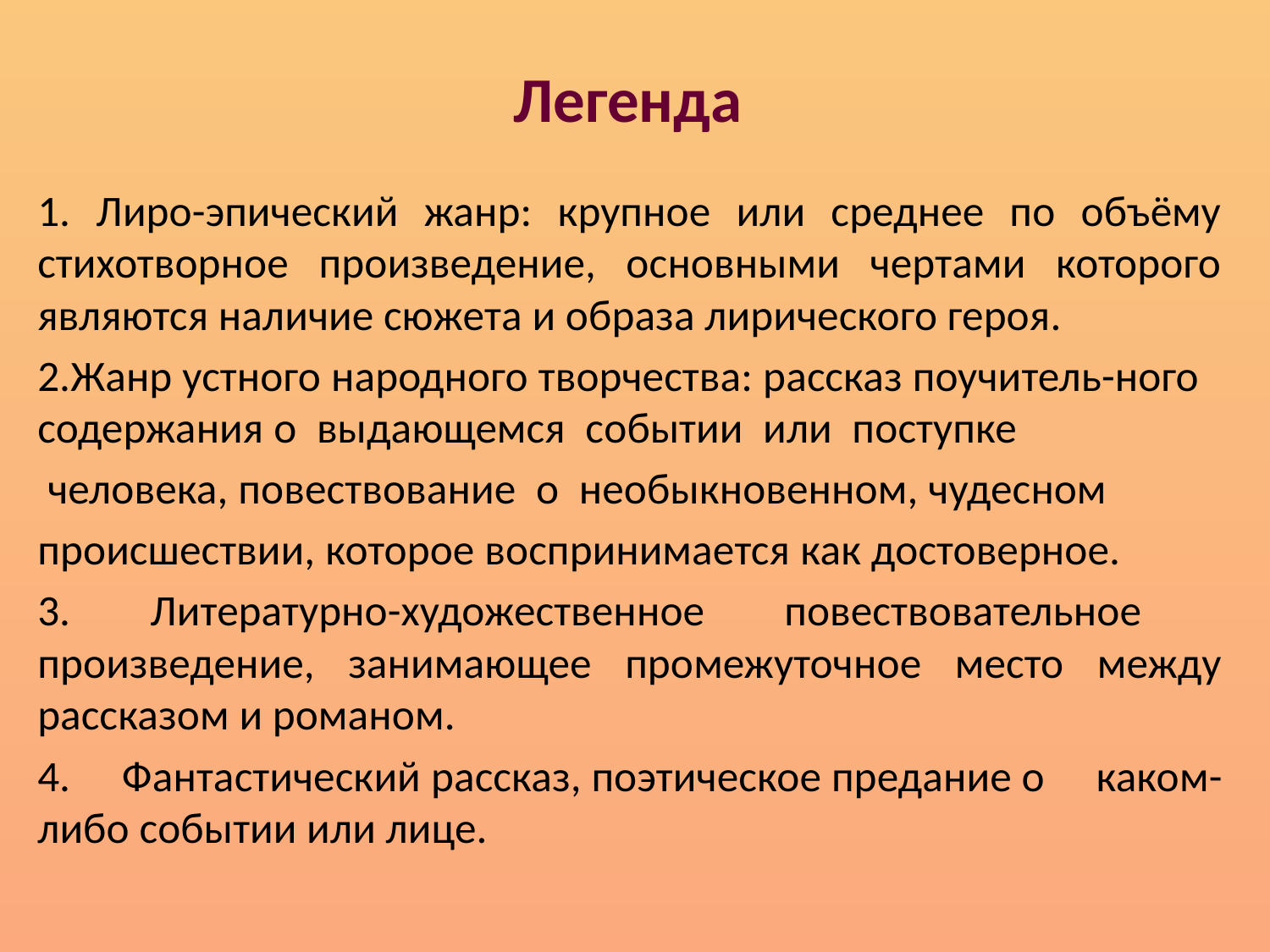

# Легенда
1. Лиро-эпический жанр: крупное или среднее по объёму стихотворное произведение, основными чертами которого являются наличие сюжета и образа лирического героя.
2.Жанр устного народного творчества: рассказ поучитель-ного  содержания о  выдающемся  событии  или  поступке
 человека, повествование  о  необыкновенном, чудесном
происшествии, которое воспринимается как достоверное.
3. Литературно-художественное повествовательное  произведение, занимающее промежуточное место между рассказом и романом.
4. Фантастический рассказ, поэтическое предание о каком-либо событии или лице.